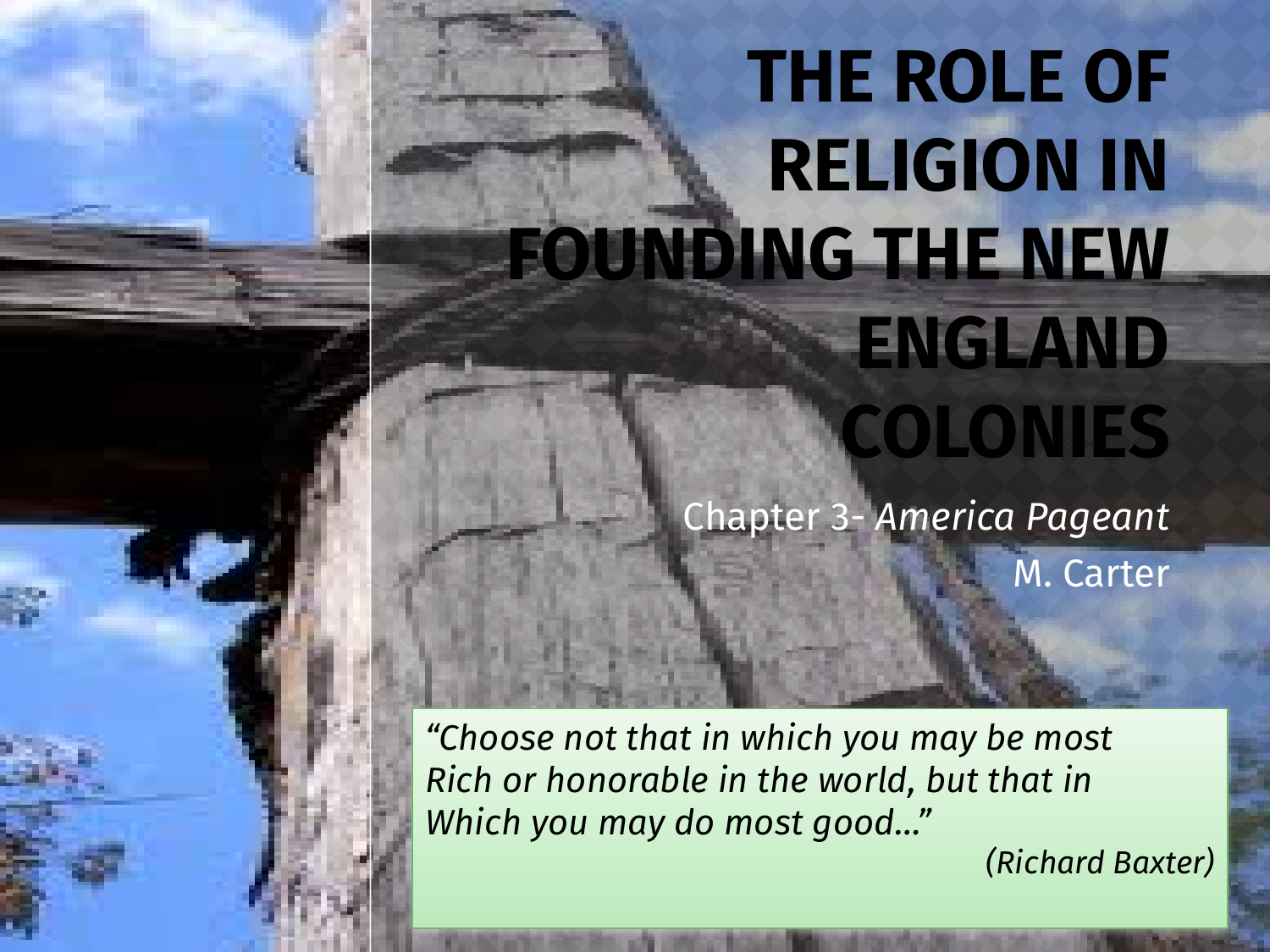

# The role of religion in founding the new England colonies
Chapter 3- America Pageant
M. Carter
“Choose not that in which you may be most
Rich or honorable in the world, but that in
Which you may do most good…”
(Richard Baxter)